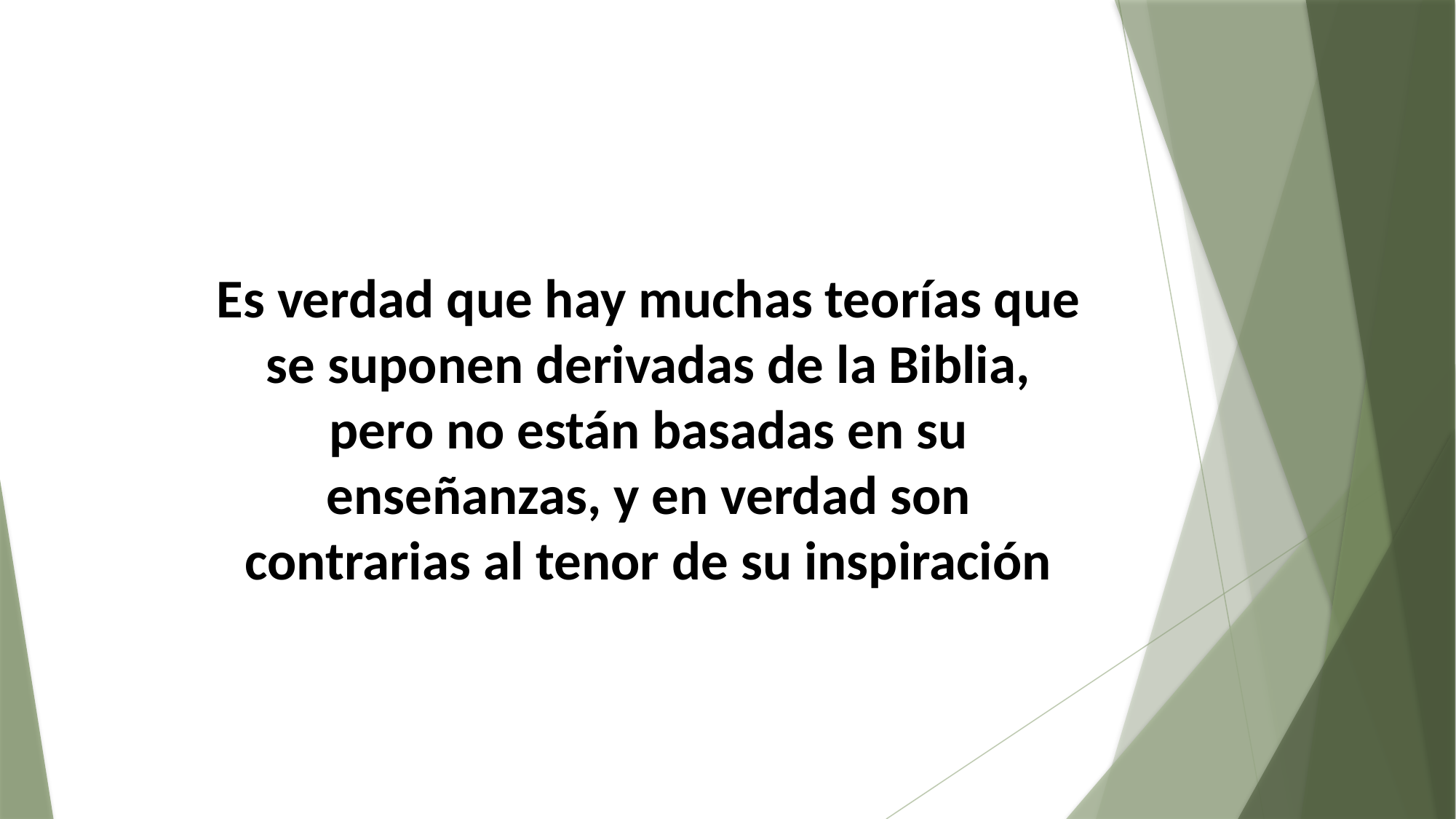

Es verdad que hay muchas teorías que se suponen derivadas de la Biblia, pero no están basadas en su enseñanzas, y en verdad son contrarias al tenor de su inspiración